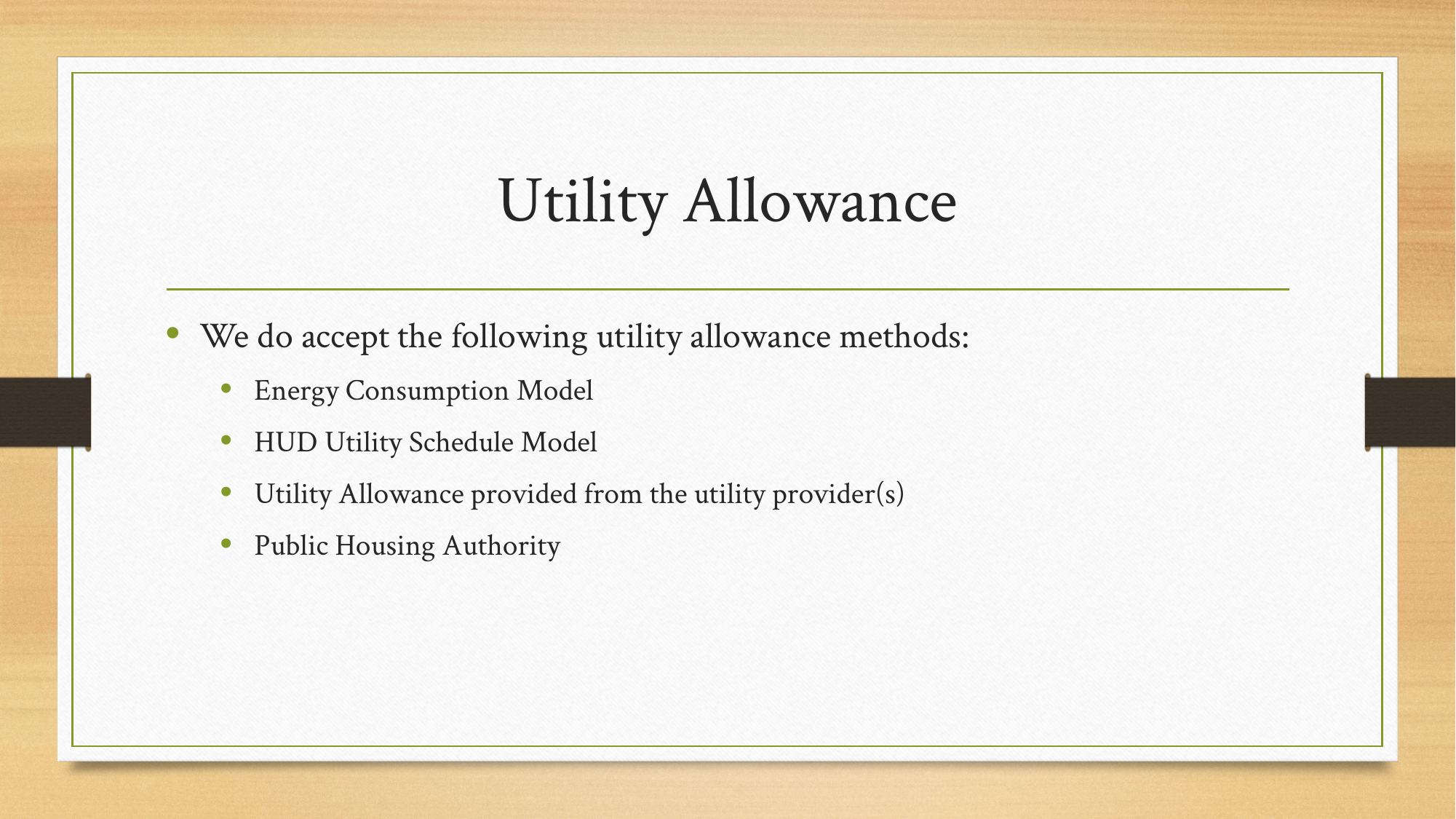

# Utility Allowance
We do accept the following utility allowance methods:
Energy Consumption Model
HUD Utility Schedule Model
Utility Allowance provided from the utility provider(s)
Public Housing Authority